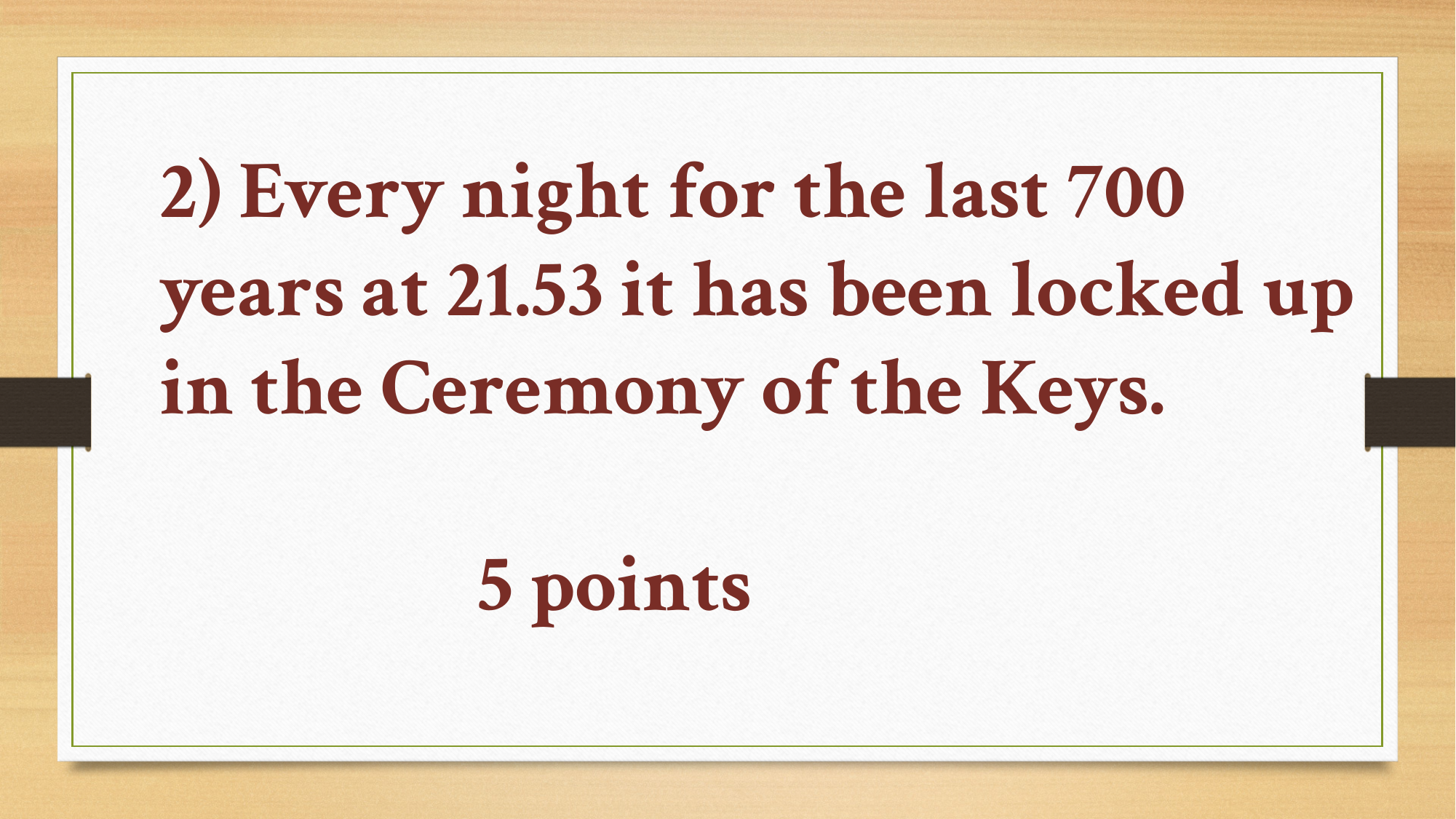

2) Every night for the last 700 years at 21.53 it has been locked up in the Ceremony of the Keys.

                   5 points